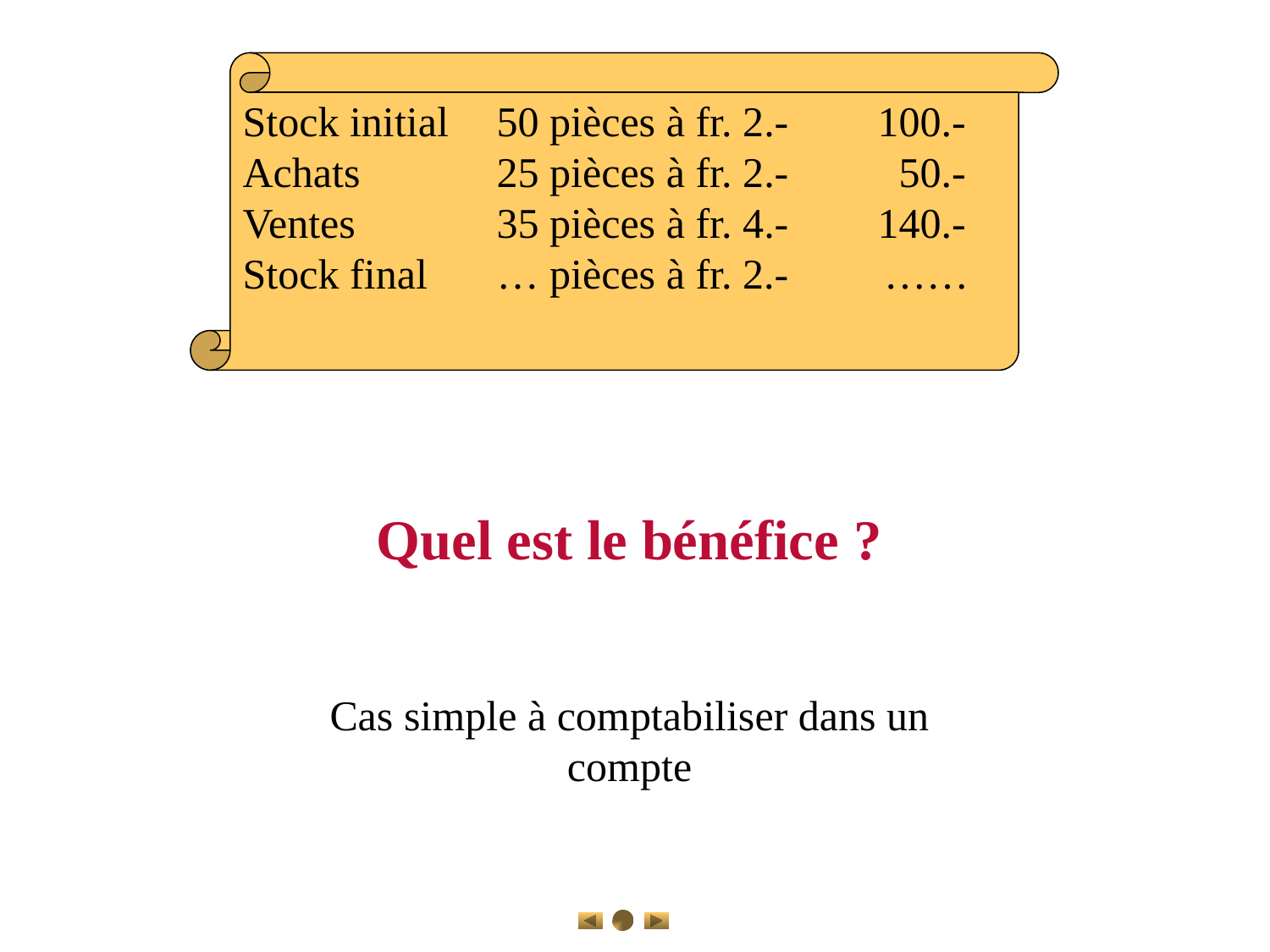

Stock initial  	50 pièces à fr. 2.-     	100.-
Achats      	25 pièces à fr. 2.-	  50.-
Ventes		35 pièces à fr. 4.-	140.-
Stock final	… pièces à fr. 2.-         ……

Quel est le bénéfice ?

Cas simple à comptabiliser dans un compte